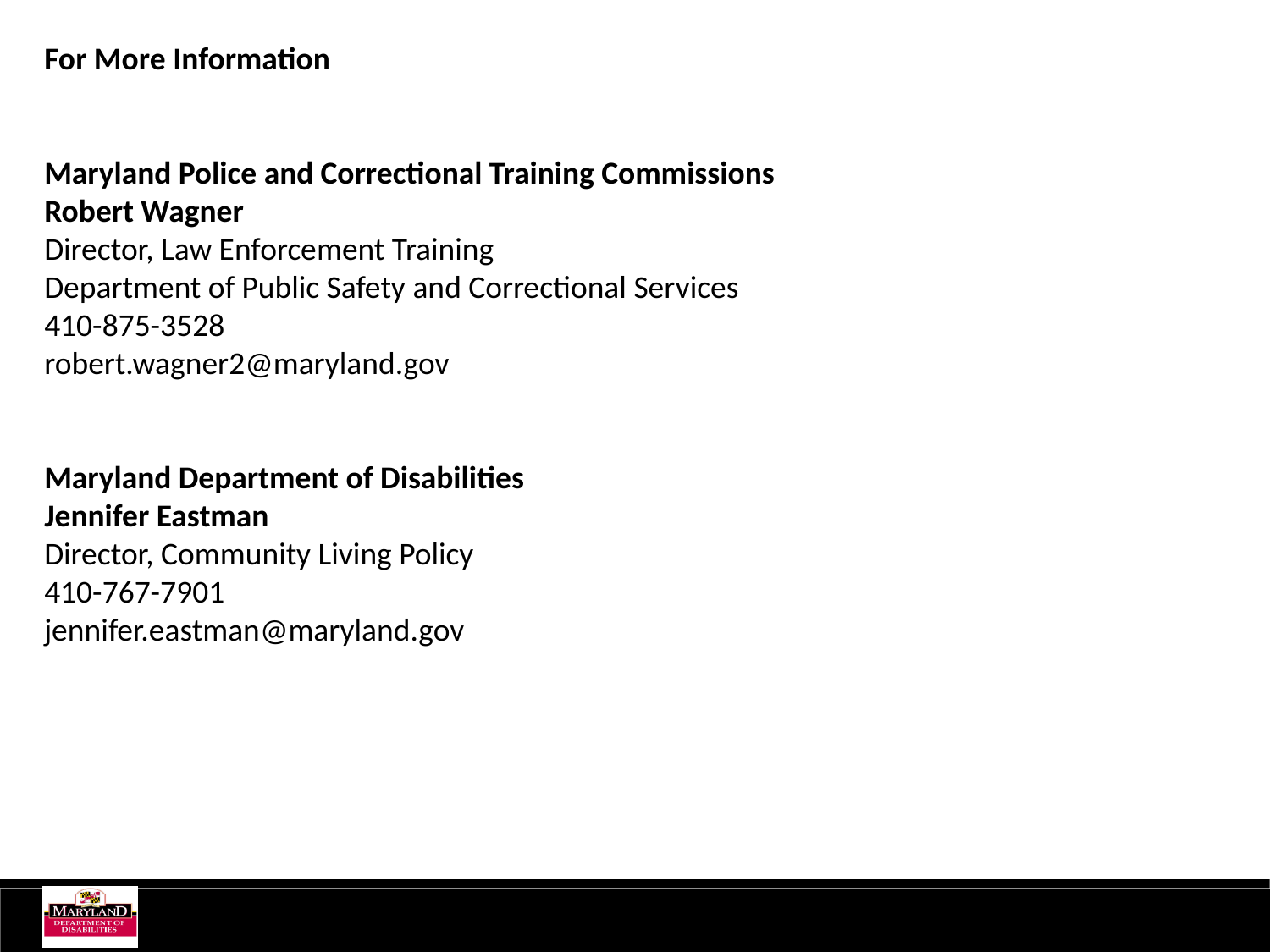

For More Information

Maryland Police and Correctional Training Commissions
Robert Wagner
Director, Law Enforcement Training
Department of Public Safety and Correctional Services
410-875-3528
robert.wagner2@maryland.gov

Maryland Department of Disabilities
Jennifer Eastman
Director, Community Living Policy
410-767-7901
jennifer.eastman@maryland.gov